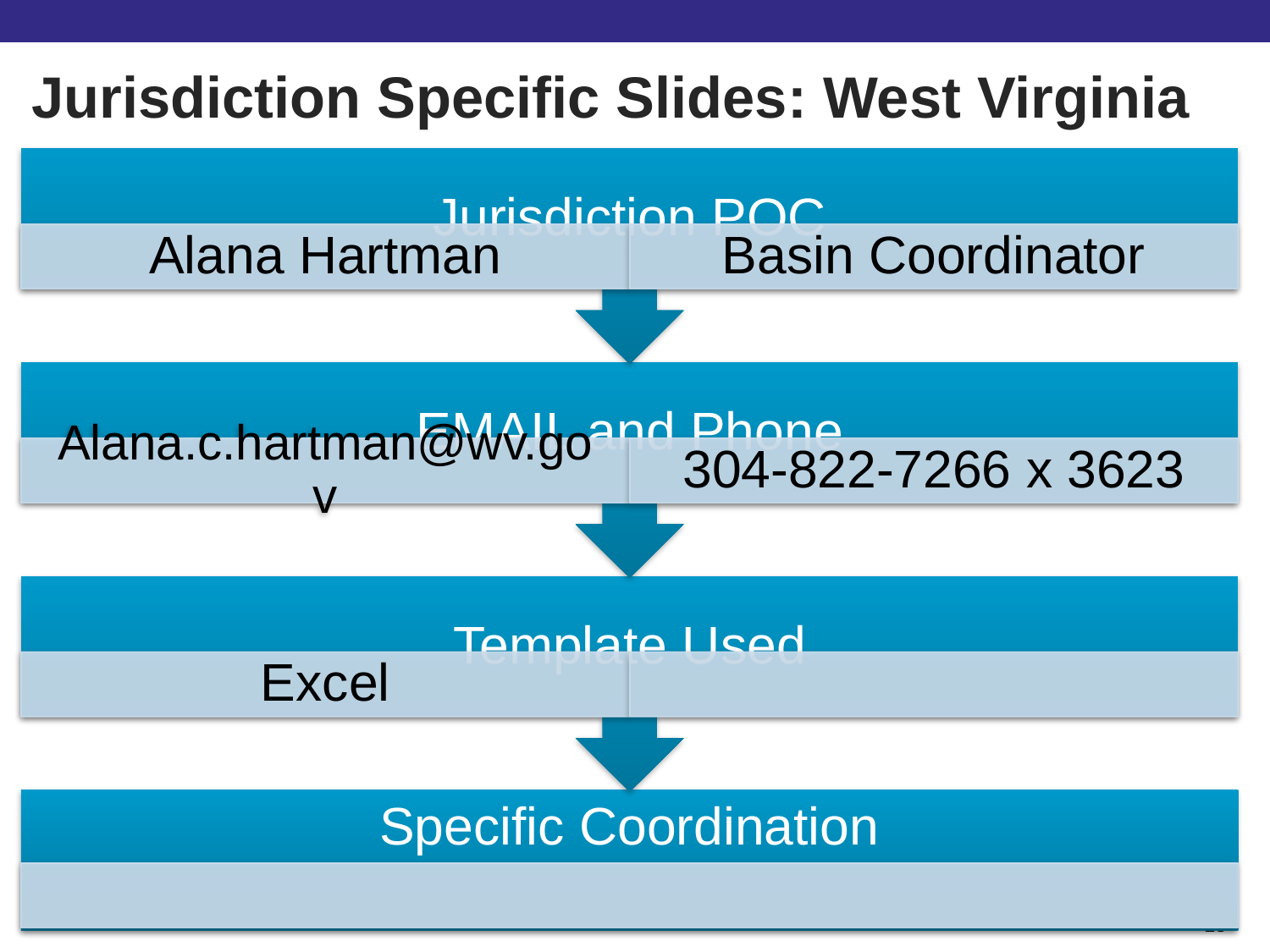

# Jurisdiction Specific Slides: West Virginia
Specific Coordination

Template Used
Excel

EMAIL and Phone
Alana.c.hartman@wv.gov
304-822-7266 x 3623
Jurisdiction POC
Alana Hartman
Basin Coordinator
25